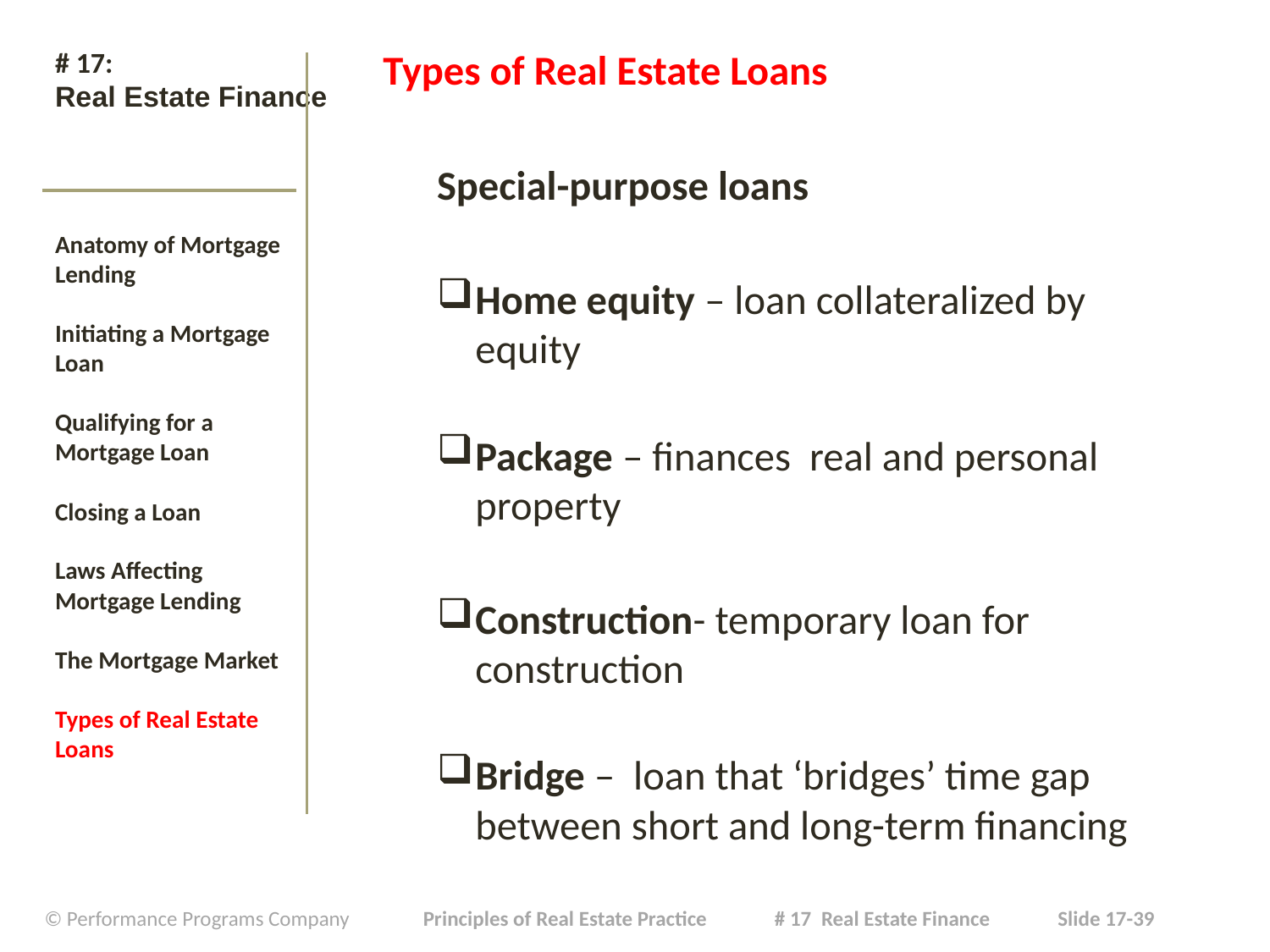

# # 17: Real Estate Finance
Types of Real Estate Loans

Special-purpose loans

Home equity – loan collateralized by equity
Package – finances  real and personal property

Construction- temporary loan for construction
Bridge –  loan that ‘bridges’ time gap between short and long-term financing
Anatomy of Mortgage Lending

Initiating a Mortgage Loan

Qualifying for a Mortgage Loan

Closing a Loan

Laws Affecting Mortgage Lending

The Mortgage Market

Types of Real Estate Loans

| © Performance Programs Company Principles of Real Estate Practice # 17 Real Estate Finance Slide 17-39 |
| --- |